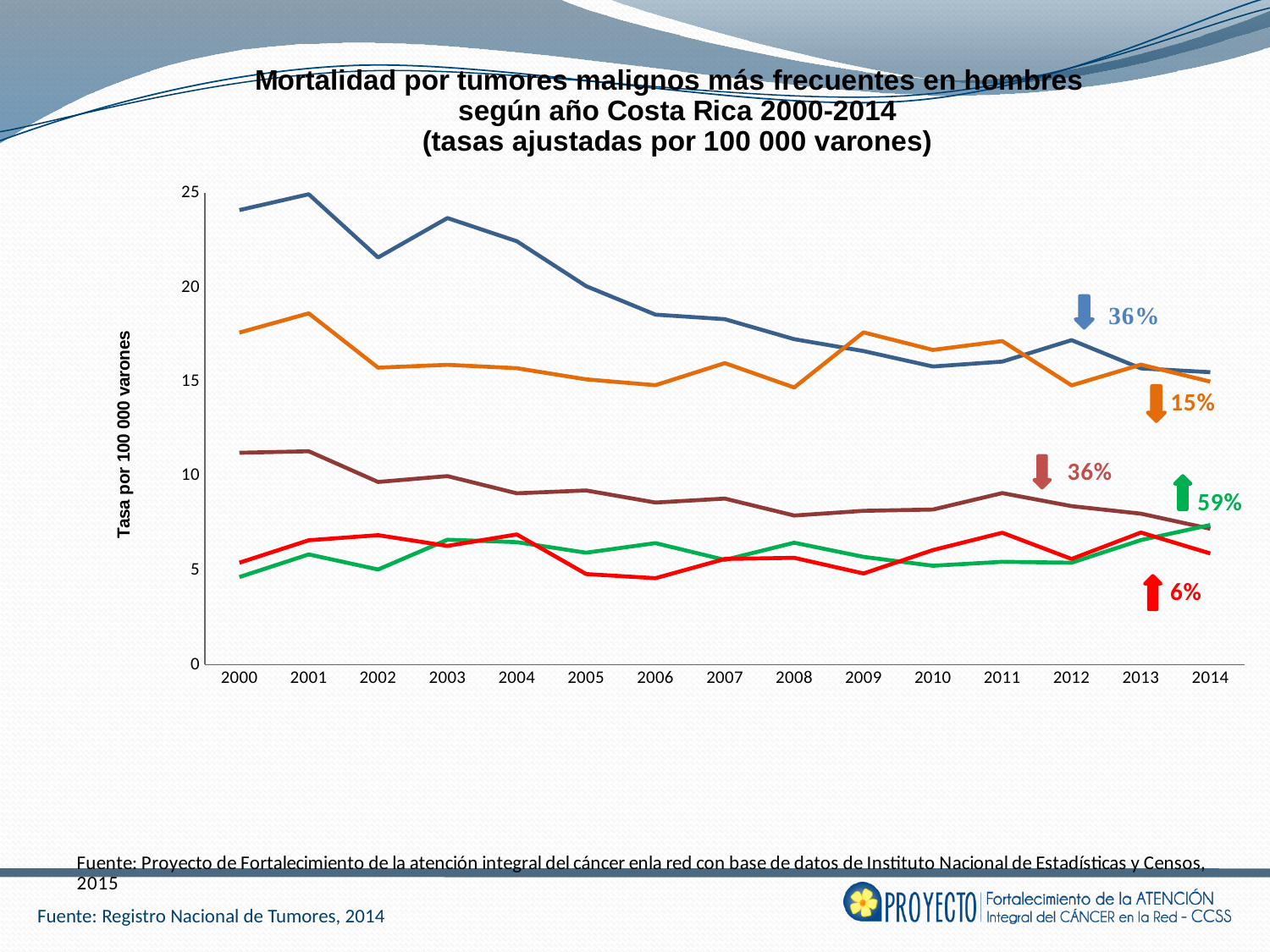

### Chart: Mortalidad por tumores malignos más frecuentes en hombres
según año Costa Rica 2000-2014
(tasas ajustadas por 100 000 varones)

| Category | estómago | pulmón | próstata | colon  | hígado |
|---|---|---|---|---|---|
| 2000 | 24.09 | 11.23 | 17.6 | 4.64 | 5.4 |
| 2001 | 24.93 | 11.31 | 18.62 | 5.84 | 6.59 |
| 2002 | 21.58 | 9.68 | 15.74 | 5.04 | 6.8599999999999985 |
| 2003 | 23.67 | 9.99 | 15.89 | 6.6199999999999966 | 6.29 |
| 2004 | 22.439999999999987 | 9.08 | 15.71 | 6.49 | 6.9 |
| 2005 | 20.06 | 9.23 | 15.12 | 5.930000000000002 | 4.8 |
| 2006 | 18.55 | 8.59 | 14.81 | 6.44 | 4.58 |
| 2007 | 18.31 | 8.8 | 15.98 | 5.55 | 5.6 |
| 2008 | 17.25 | 7.9 | 14.69 | 6.46 | 5.6599999999999975 |
| 2009 | 16.62 | 8.15 | 17.610000000000028 | 5.71 | 4.83 |
| 2010 | 15.8 | 8.220000000000002 | 16.68 | 5.24 | 6.07 |
| 2011 | 16.06 | 9.09 | 17.15 | 5.45 | 6.99 |
| 2012 | 17.2 | 8.4 | 14.8 | 5.4 | 5.6 |
| 2013 | 15.7 | 8.0 | 15.9 | 6.6 | 7.0 |
| 2014 | 15.5 | 7.2 | 15.0 | 7.4 | 5.89 |
Fuente: Registro Nacional de Tumores, 2014